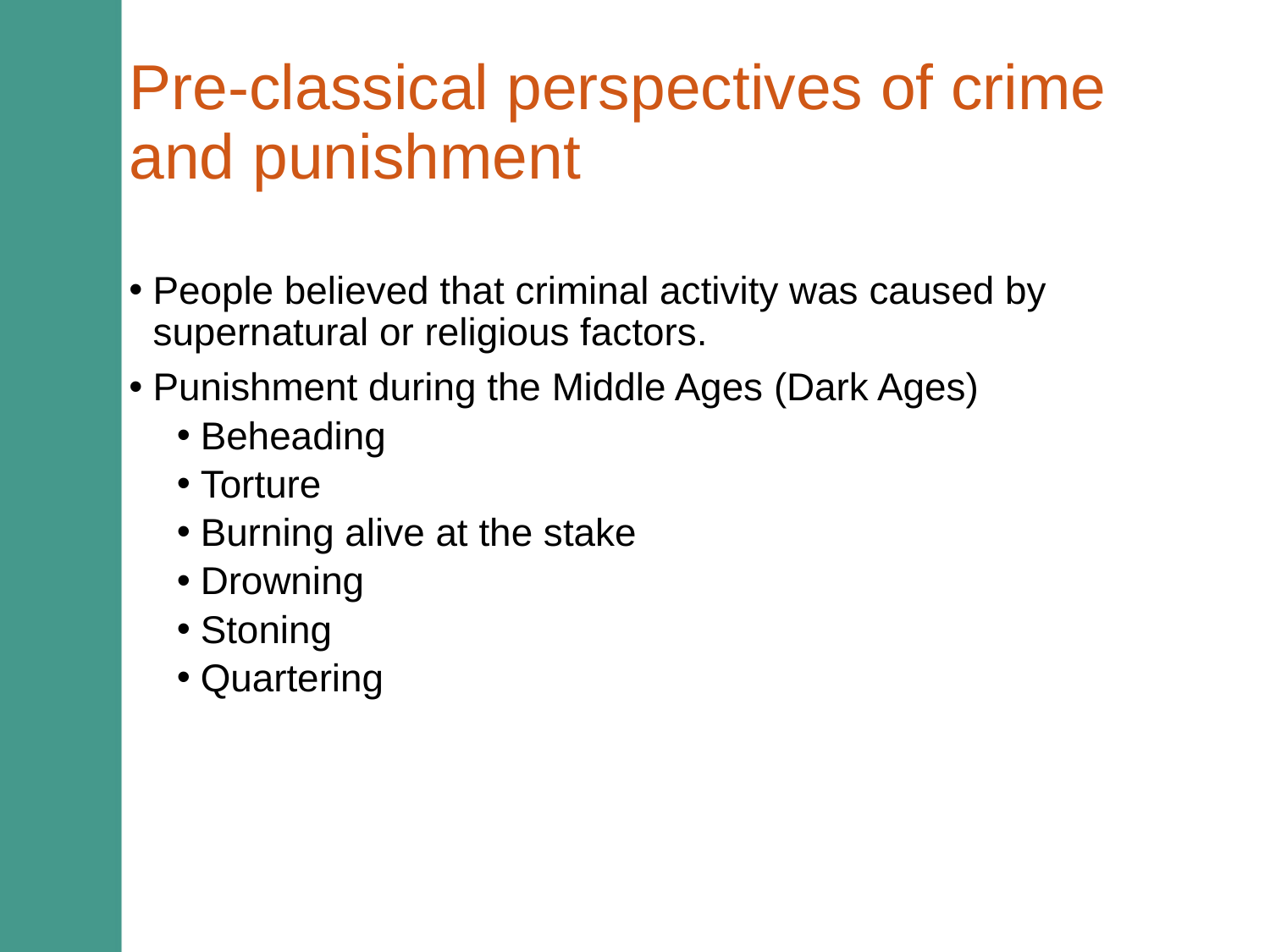

# Pre-classical perspectives of crime and punishment
People believed that criminal activity was caused by supernatural or religious factors.
Punishment during the Middle Ages (Dark Ages)
Beheading
Torture
Burning alive at the stake
Drowning
Stoning
Quartering